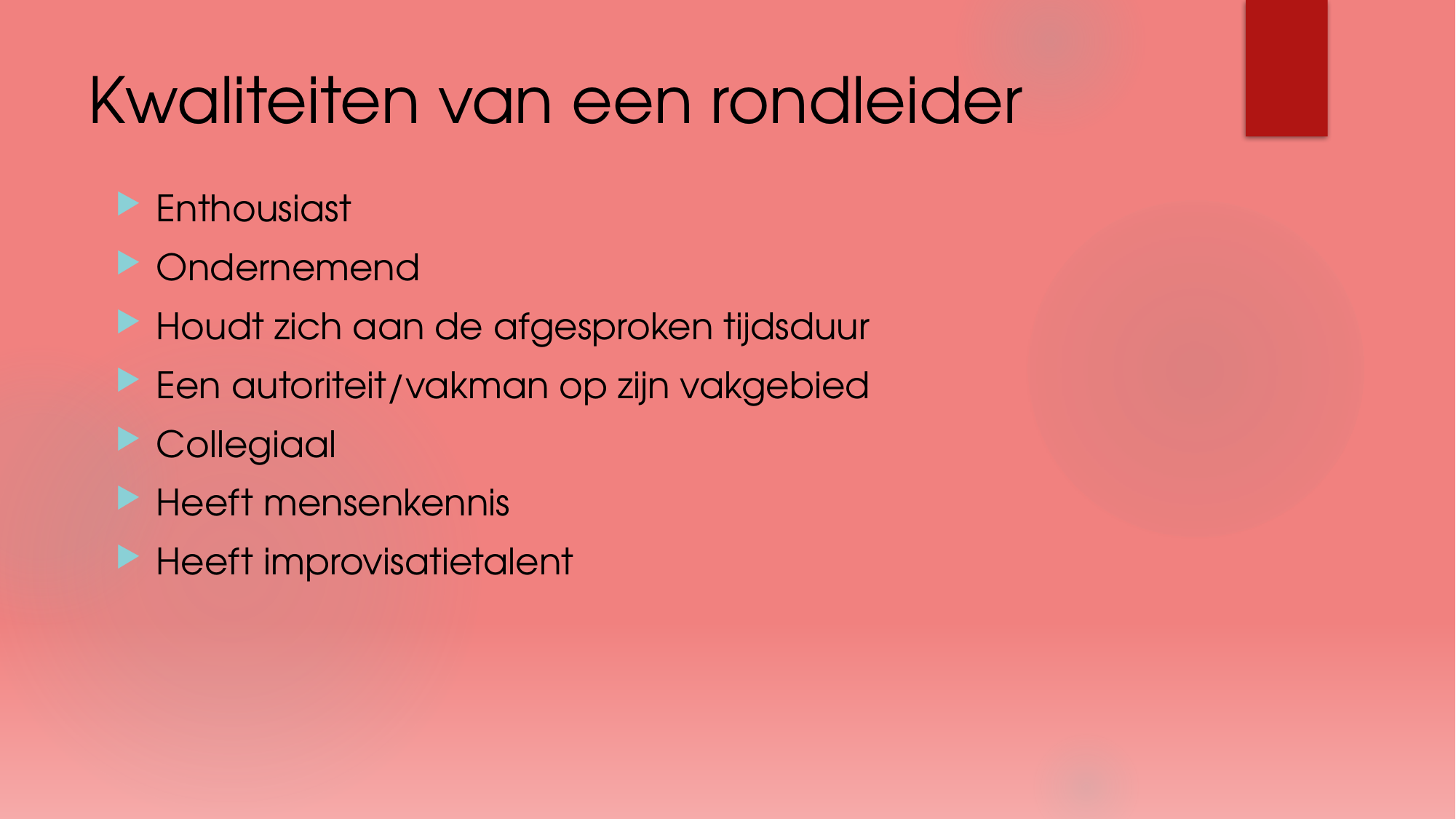

# Kwaliteiten van een rondleider
Enthousiast
Ondernemend
Houdt zich aan de afgesproken tijdsduur
Een autoriteit/vakman op zijn vakgebied
Collegiaal
Heeft mensenkennis
Heeft improvisatietalent